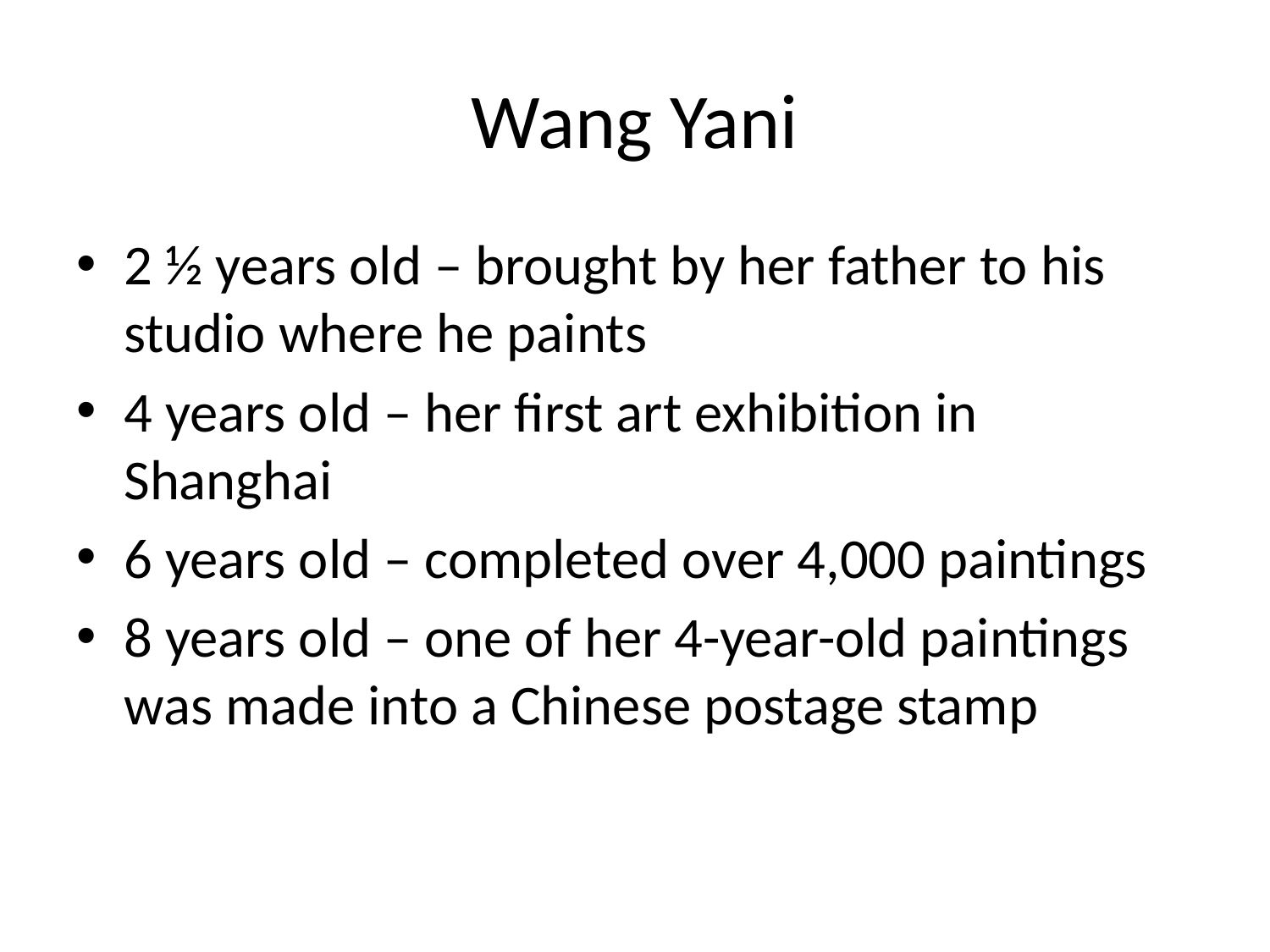

# Wang Yani
2 ½ years old – brought by her father to his studio where he paints
4 years old – her first art exhibition in Shanghai
6 years old – completed over 4,000 paintings
8 years old – one of her 4-year-old paintings was made into a Chinese postage stamp